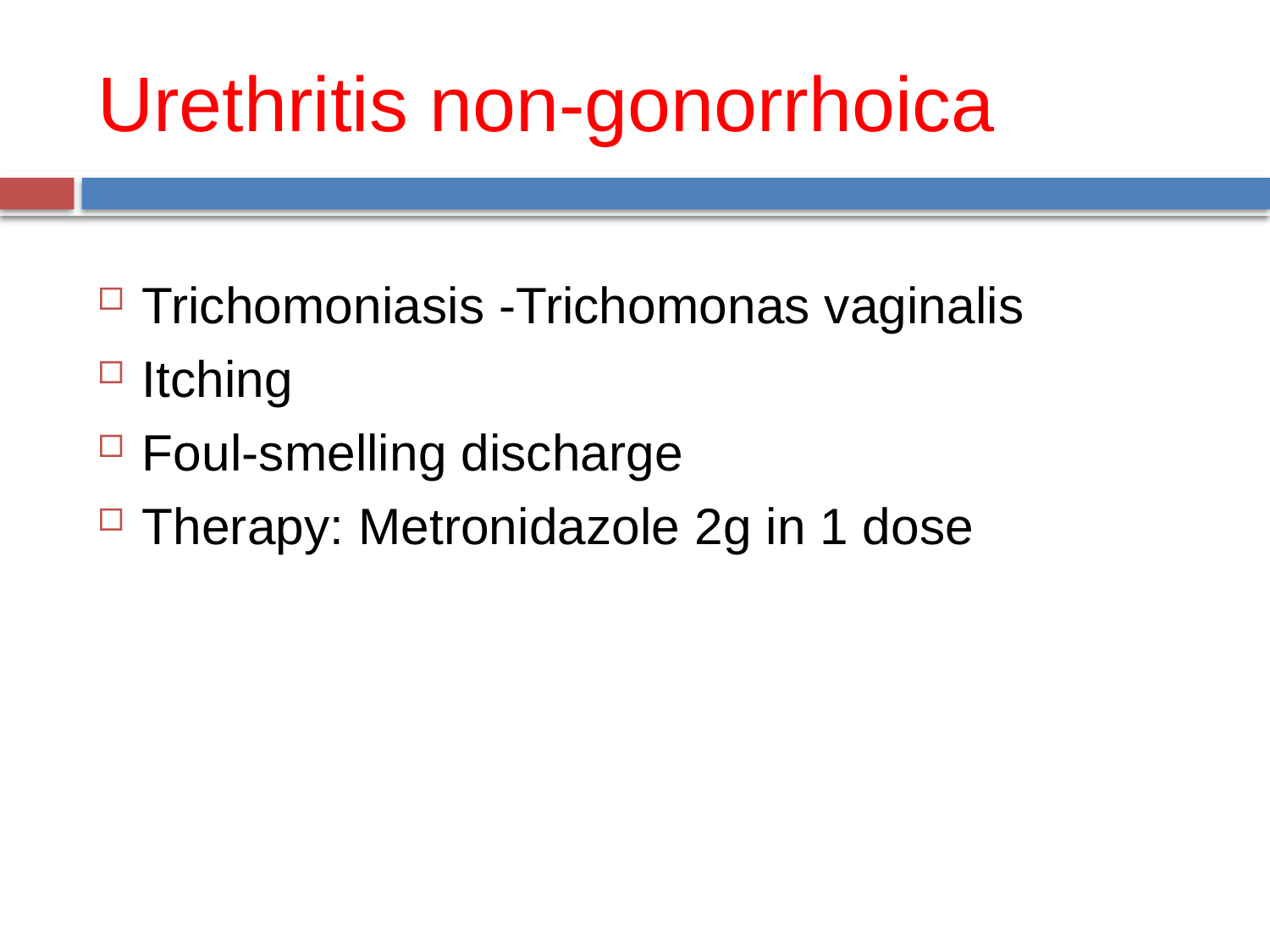

# Urethritis non-gonorrhoica
Trichomoniasis -Trichomonas vaginalis
Itching
Foul-smelling discharge
Therapy: Metronidazole 2g in 1 dose